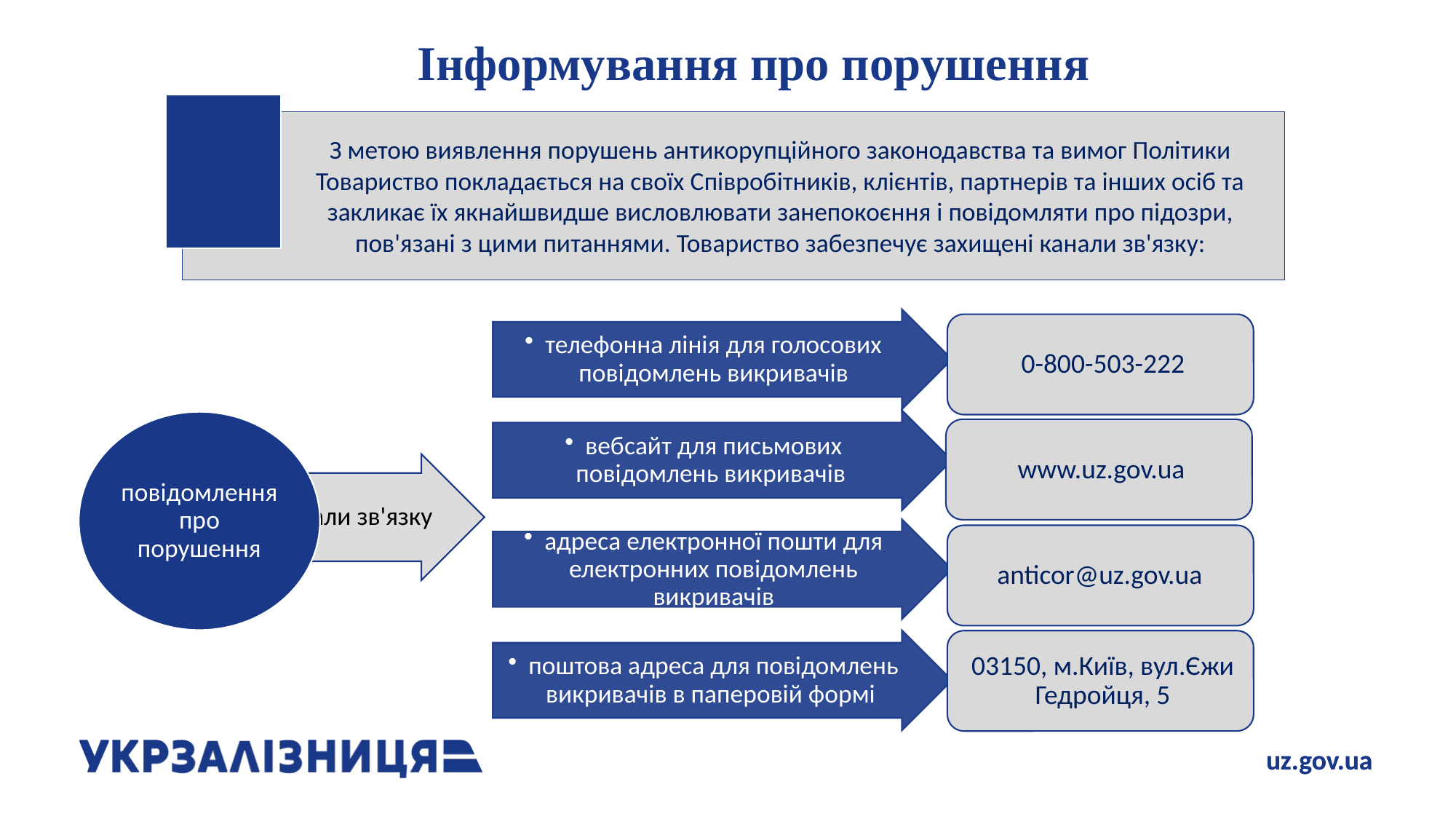

# Інформування про порушення

канали зв'язку
повідомлення про порушення
З метою виявлення порушень антикорупційного законодавства та вимог Політики Товариство покладається на своїх Співробітників, клієнтів, партнерів та інших осіб та закликає їх якнайшвидше висловлювати занепокоєння і повідомляти про підозри, пов'язані з цими питаннями. Товариство забезпечує захищені канали зв'язку:
телефонна лінія для голосових повідомлень викривачів
0-800-503-222
вебсайт для письмових повідомлень викривачів
www.uz.gov.ua
адреса електронної пошти для електронних повідомлень викривачів
anticor@uz.gov.ua
поштова адреса для повідомлень викривачів в паперовій формі
03150, м.Київ, вул.Єжи Гедройця, 5